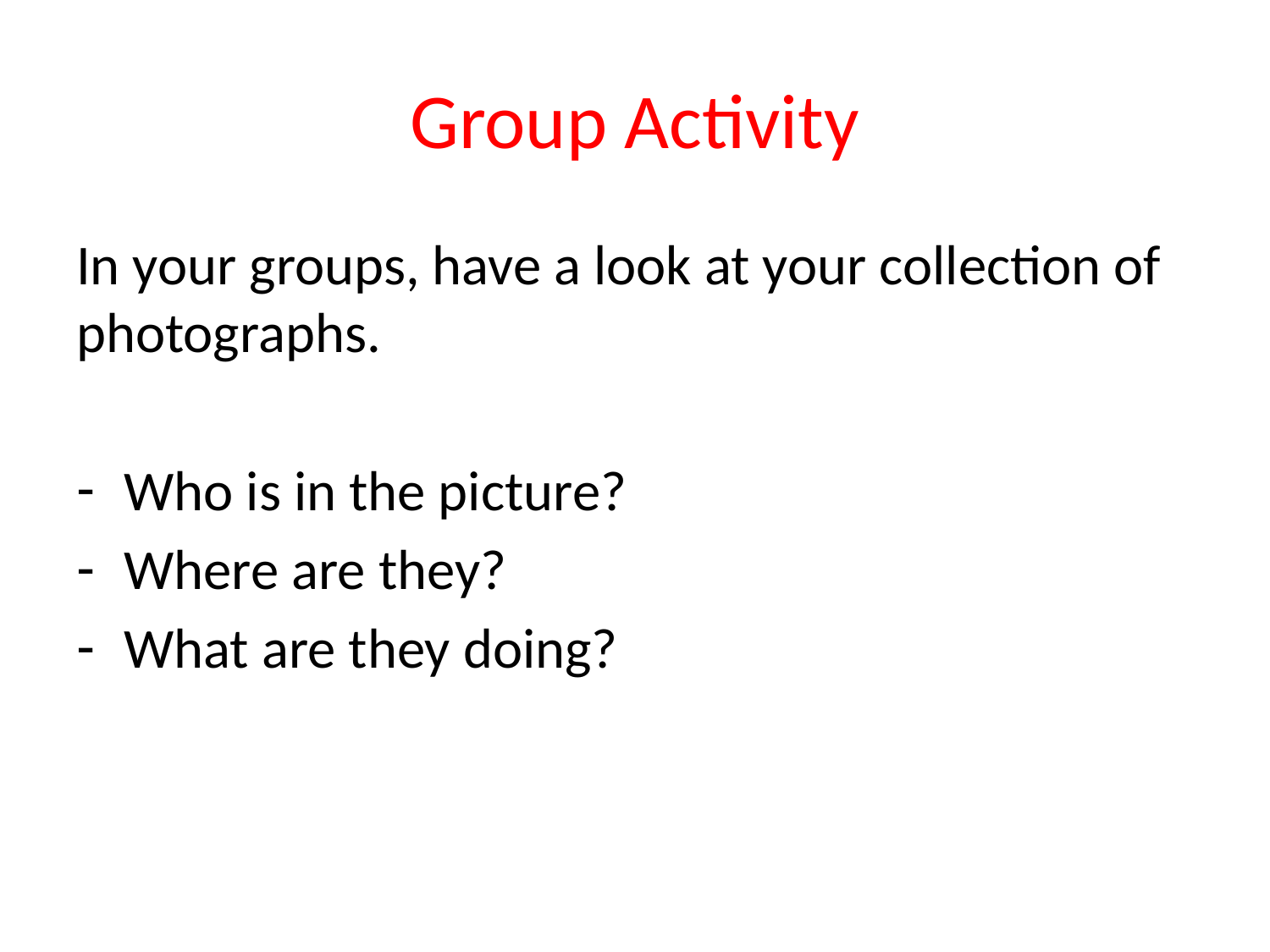

# Group Activity
In your groups, have a look at your collection of photographs.

Who is in the picture?
Where are they?
What are they doing?